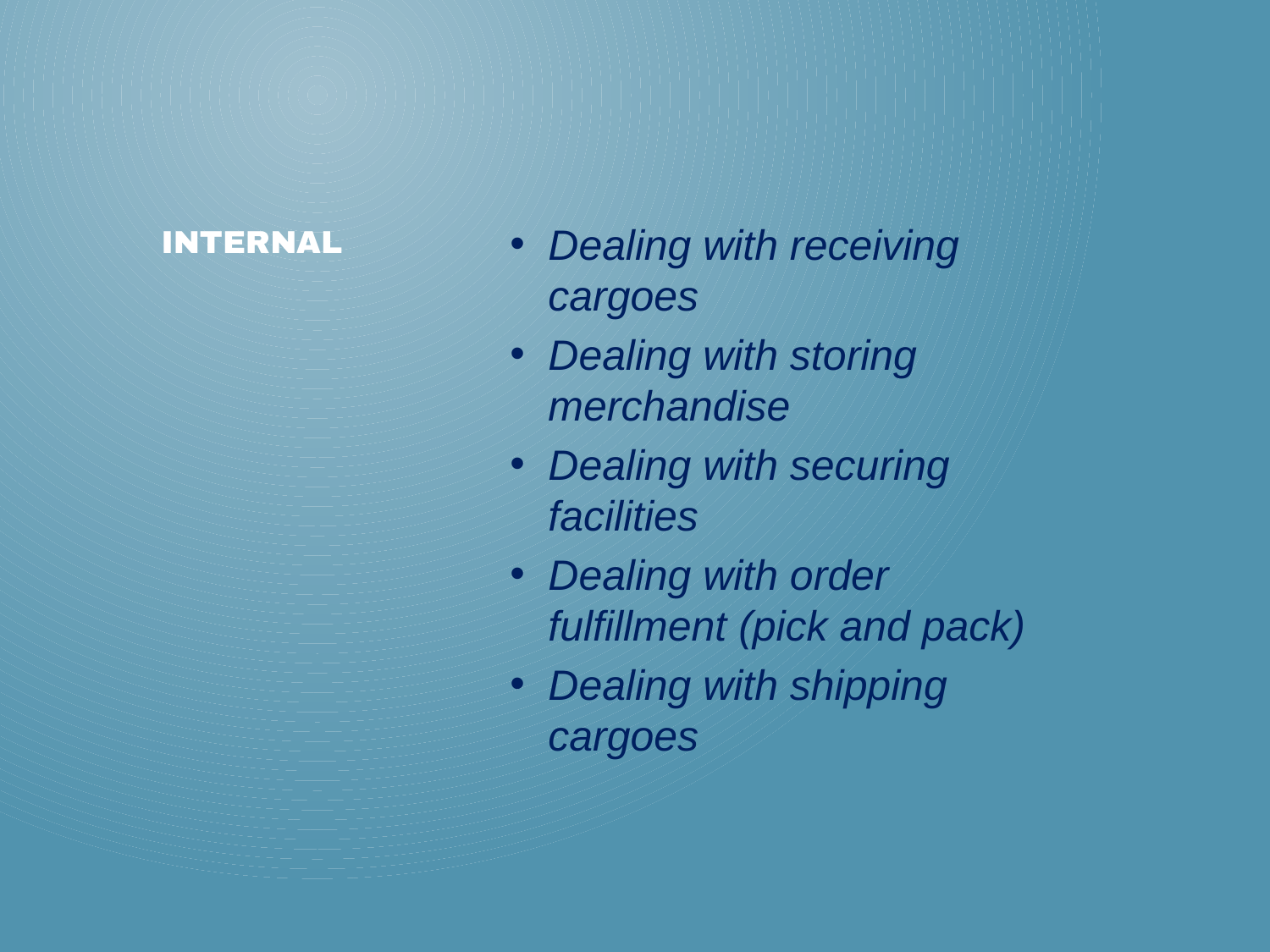

Dealing with receiving cargoes
Dealing with storing merchandise
Dealing with securing facilities
Dealing with order fulfillment (pick and pack)
Dealing with shipping cargoes

# internal